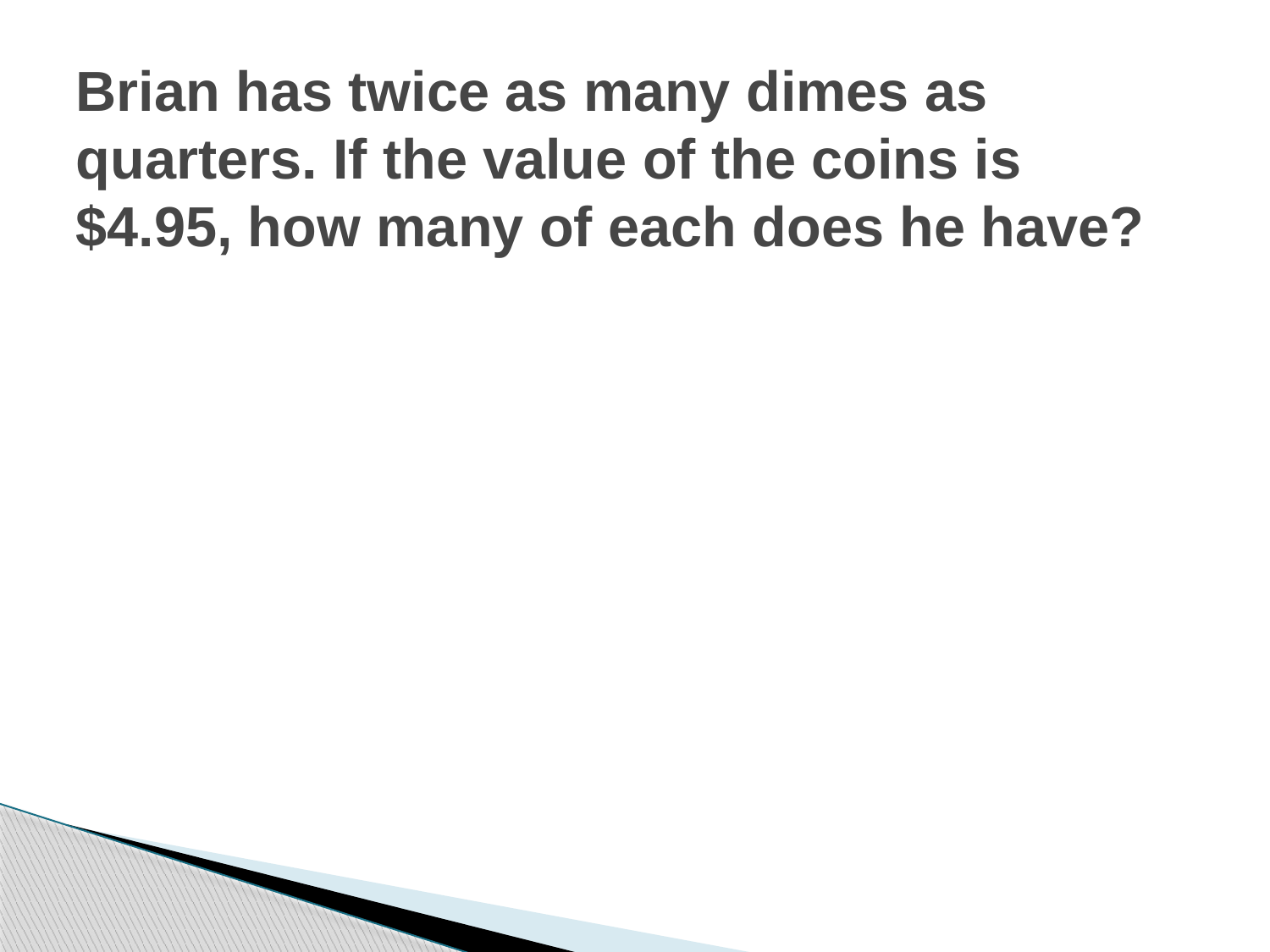

# Brian has twice as many dimes as quarters. If the value of the coins is $4.95, how many of each does he have?